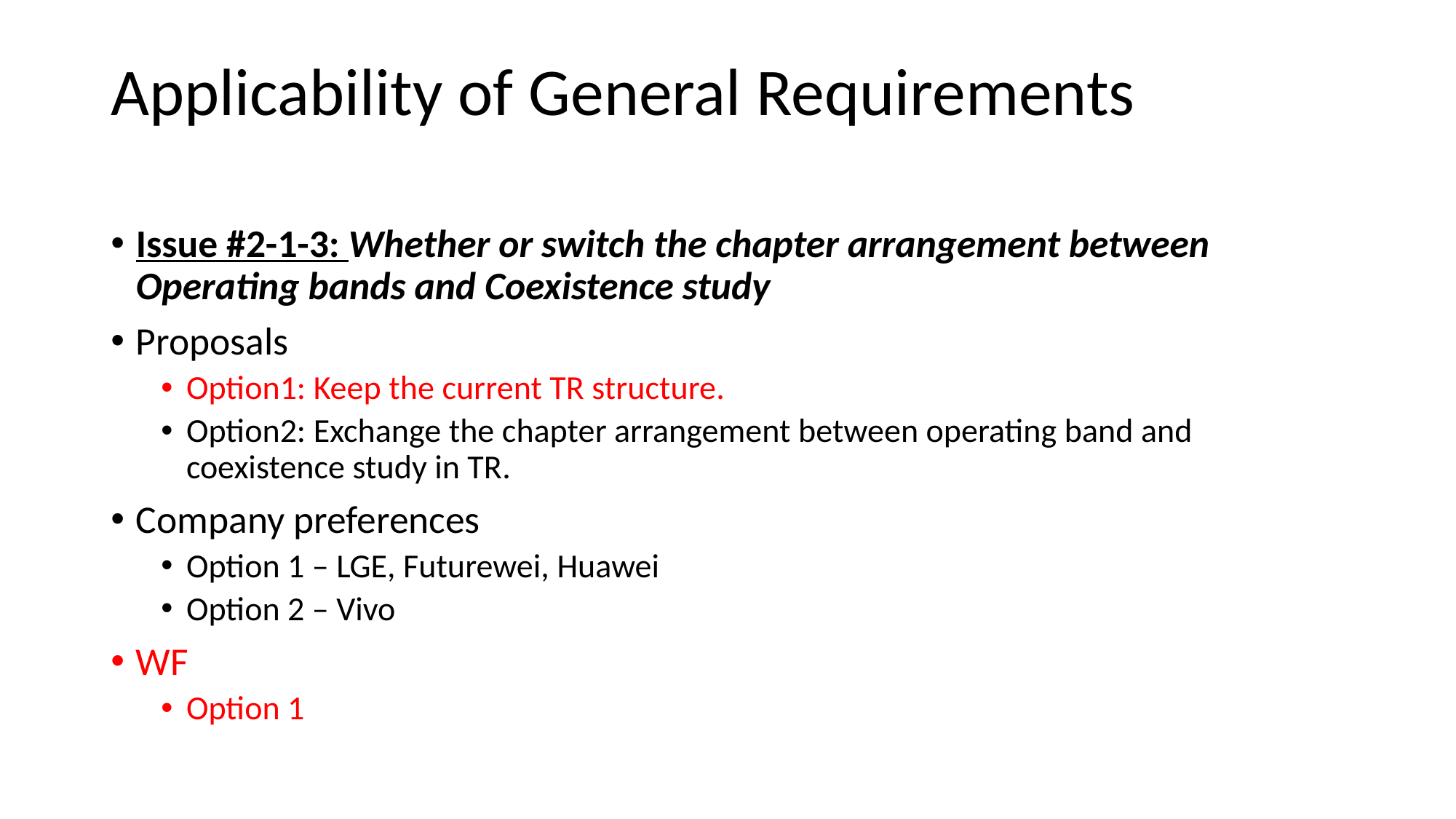

# Applicability of General Requirements
Issue #2-1-3: Whether or switch the chapter arrangement between Operating bands and Coexistence study
Proposals
Option1: Keep the current TR structure.
Option2: Exchange the chapter arrangement between operating band and coexistence study in TR.
Company preferences
Option 1 – LGE, Futurewei, Huawei
Option 2 – Vivo
WF
Option 1